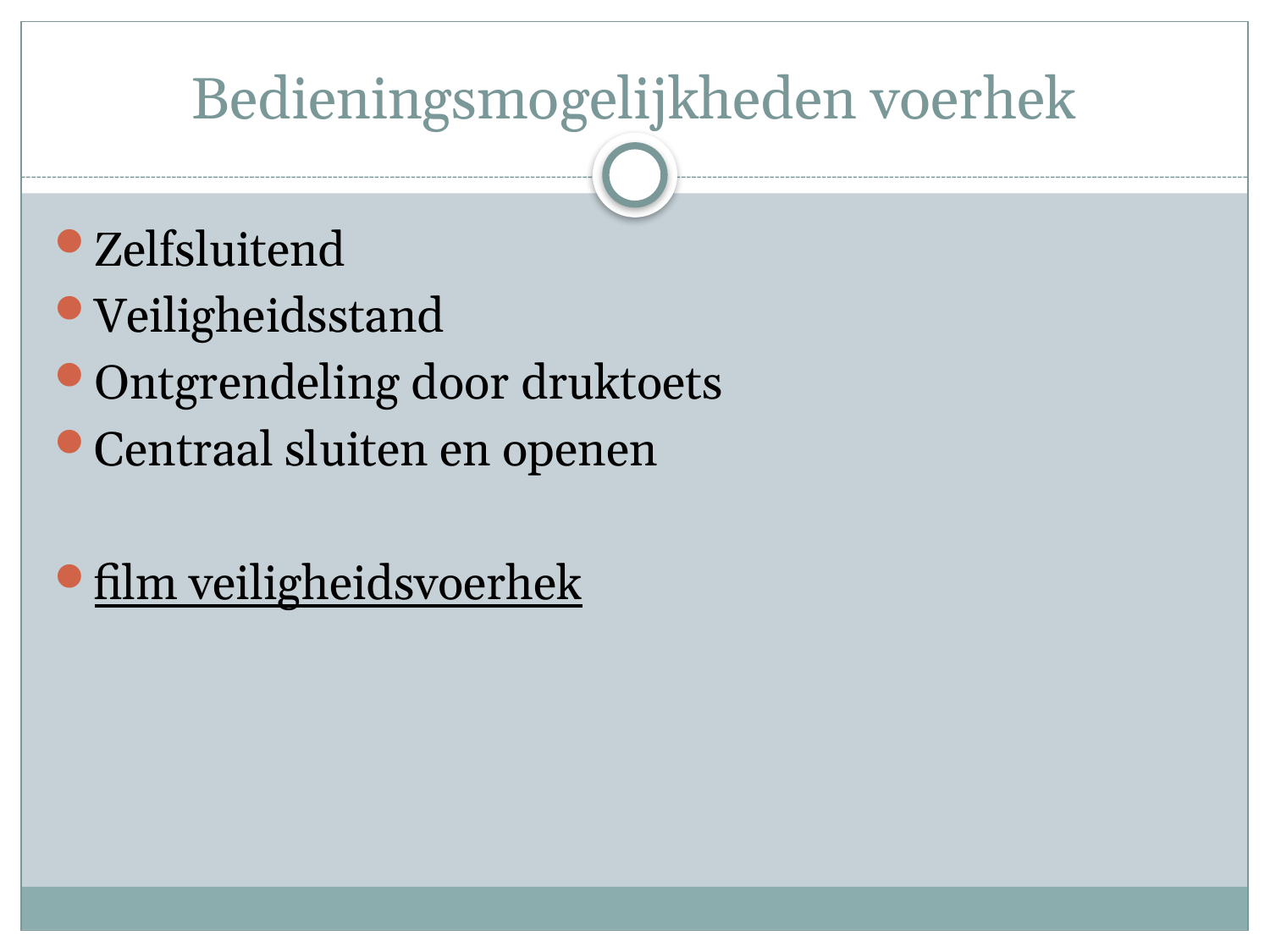

# Bedieningsmogelijkheden voerhek
Zelfsluitend
Veiligheidsstand
Ontgrendeling door druktoets
Centraal sluiten en openen

film veiligheidsvoerhek